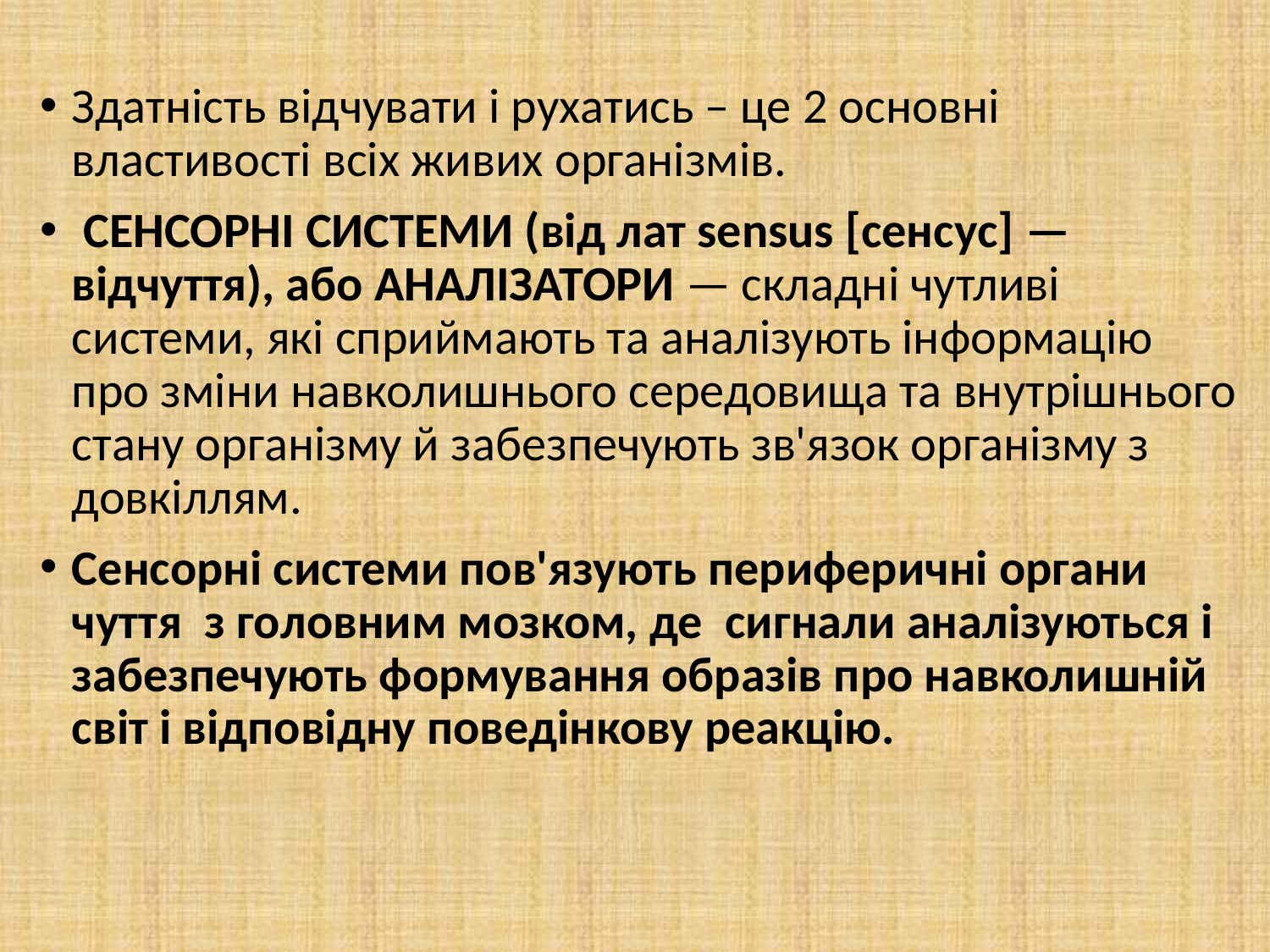

Здатність відчувати і рухатись – це 2 основні властивості всіх живих організмів.
 СЕНСОРНІ СИСТЕМИ (від лат sensus [сенсус] — відчуття), або АНАЛІЗАТОРИ — складні чутливі системи, які сприймають та аналізують інформацію про зміни навколишнього середовища та внутрішнього стану організму й забезпечують зв'язок організму з довкіллям.
Сенсорні системи пов'язують периферичні органи чуття  з головним мозком, де  сигнали аналізуються і забезпечують формування образів про навколишній світ і відповідну поведінкову реакцію.